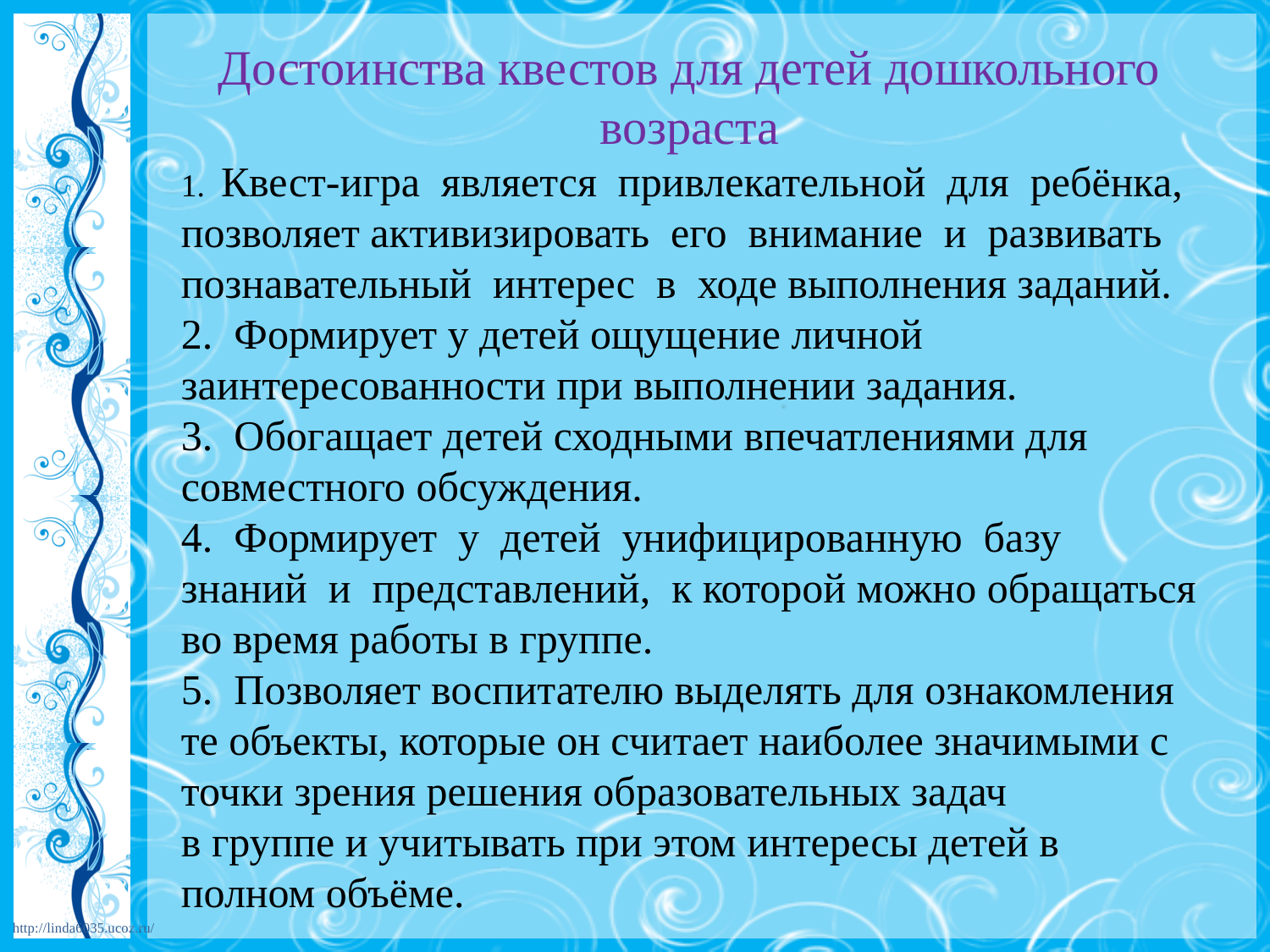

Достоинства квестов для детей дошкольного возраста
1.  Квест-игра  является  привлекательной  для  ребёнка,  позволяет активизировать  его  внимание  и  развивать  познавательный  интерес  в  ходе выполнения заданий.
2.  Формирует у детей ощущение личной заинтересованности при выполнении задания.
3.  Обогащает детей сходными впечатлениями для совместного обсуждения.
4.  Формирует  у  детей  унифицированную  базу  знаний  и  представлений,  к которой можно обращаться во время работы в группе.
5.  Позволяет воспитателю выделять для ознакомления те объекты, которые он считает наиболее значимыми с точки зрения решения образовательных задач
в группе и учитывать при этом интересы детей в полном объёме.